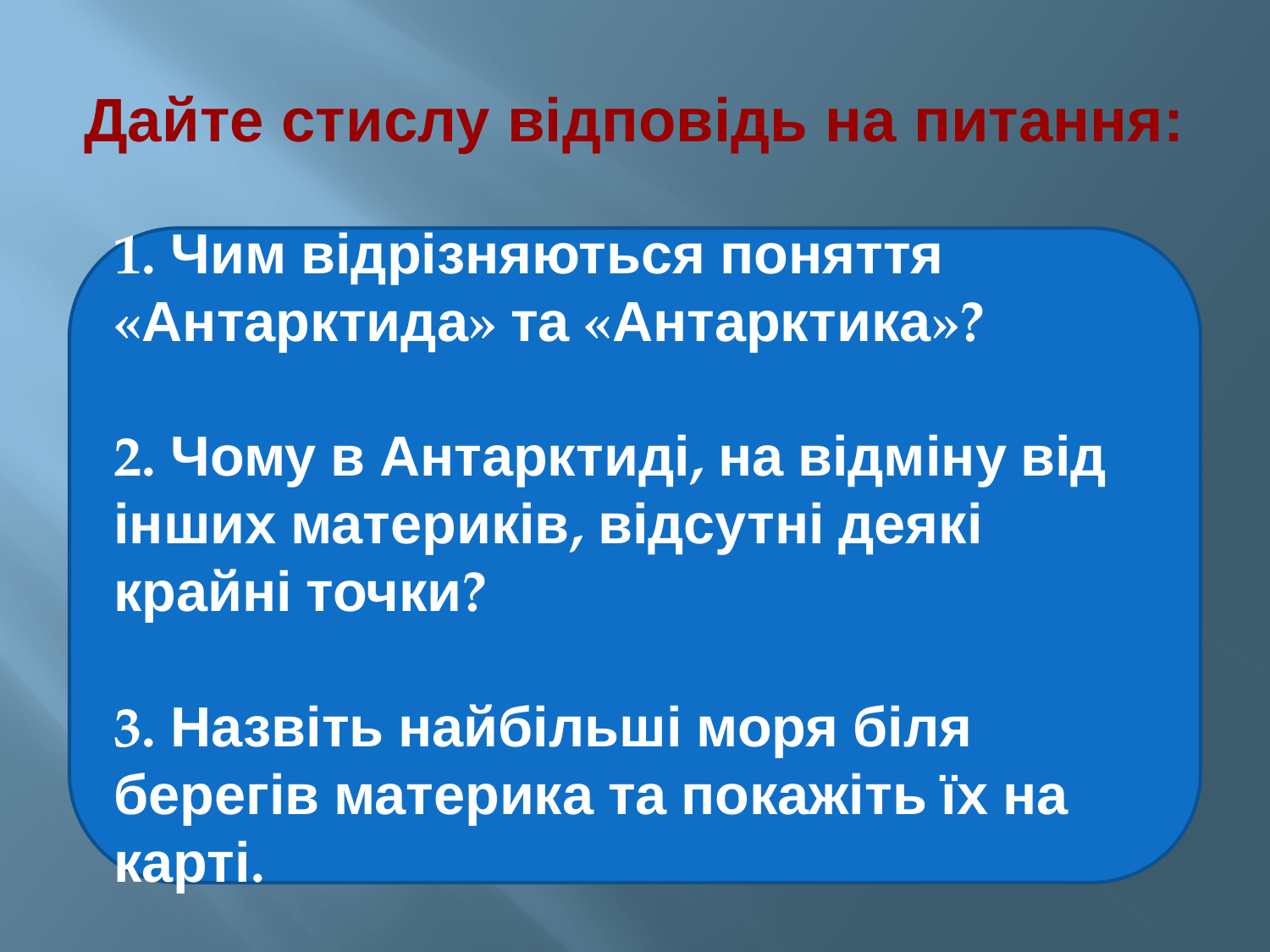

# Дайте стислу відповідь на питання:

1. Чим відрізняються поняття «Антарктида» та «Антарктика»?

2. Чому в Антарктиді, на відміну від інших материків, відсутні деякі крайні точки?

3. Назвіть найбільші моря біля берегів материка та покажіть їх на карті.